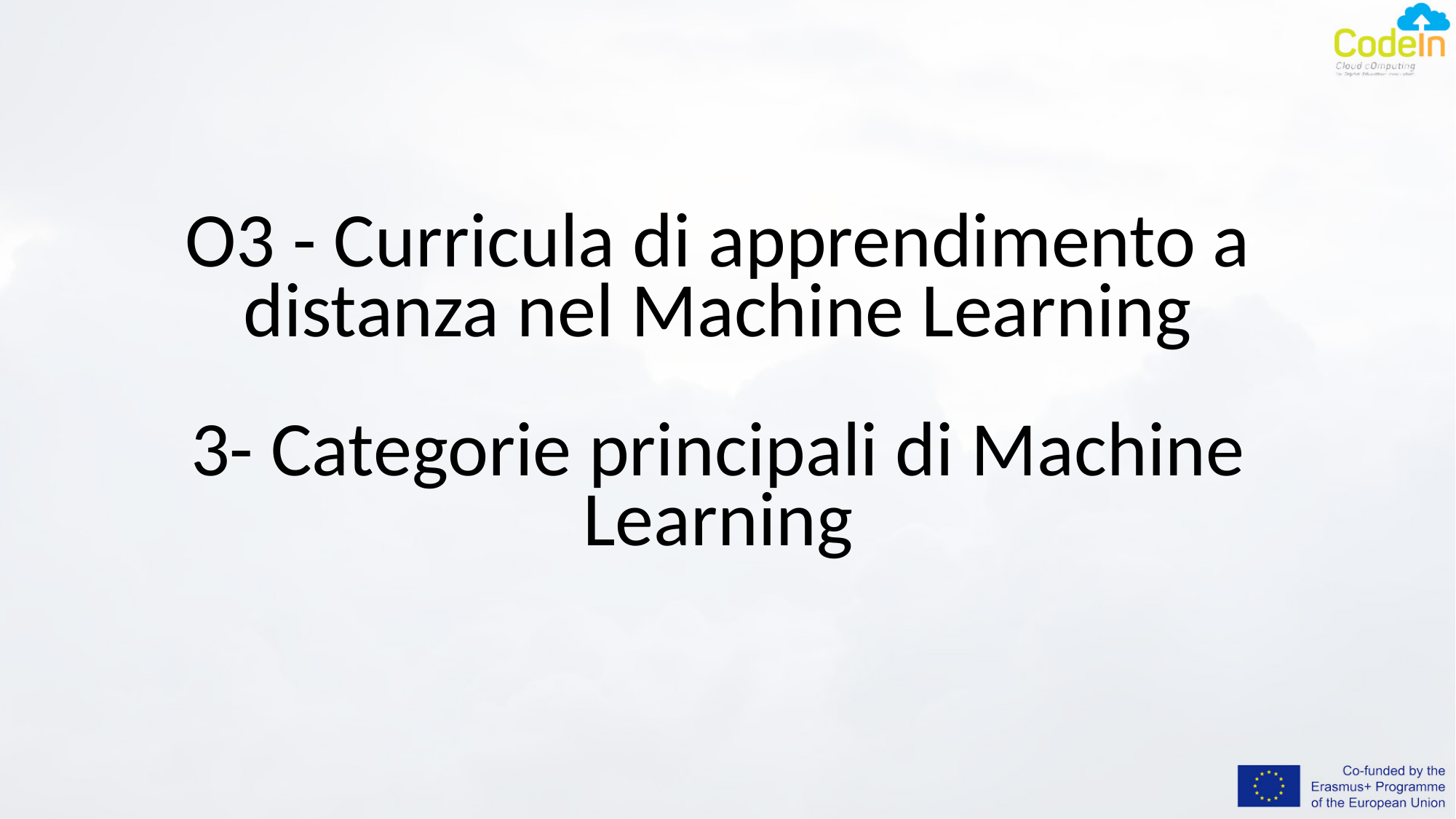

# O3 - Curricula di apprendimento a distanza nel Machine Learning 3- Categorie principali di Machine Learning